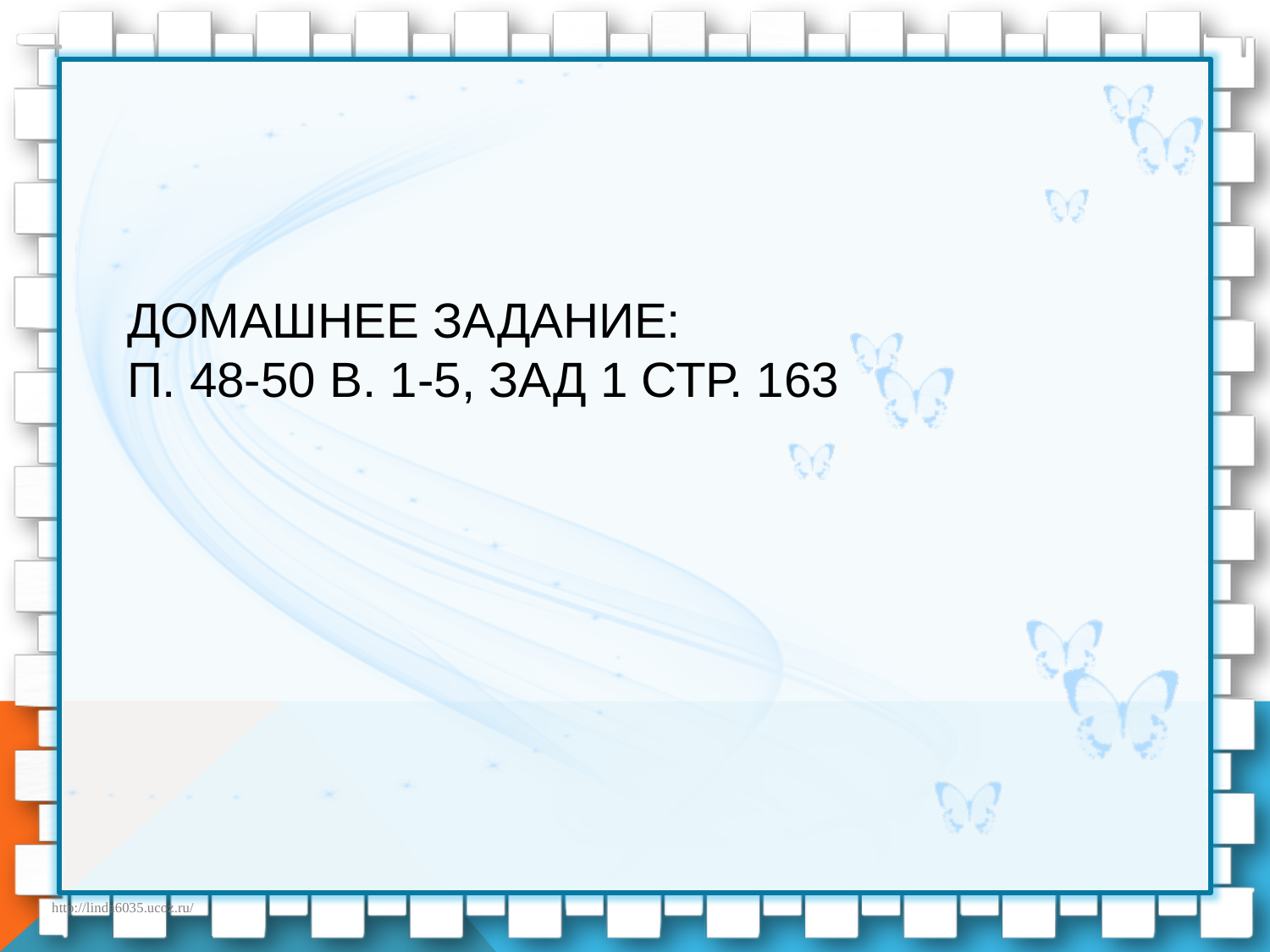

# Домашнее задание: П. 48-50 в. 1-5, зад 1 стр. 163